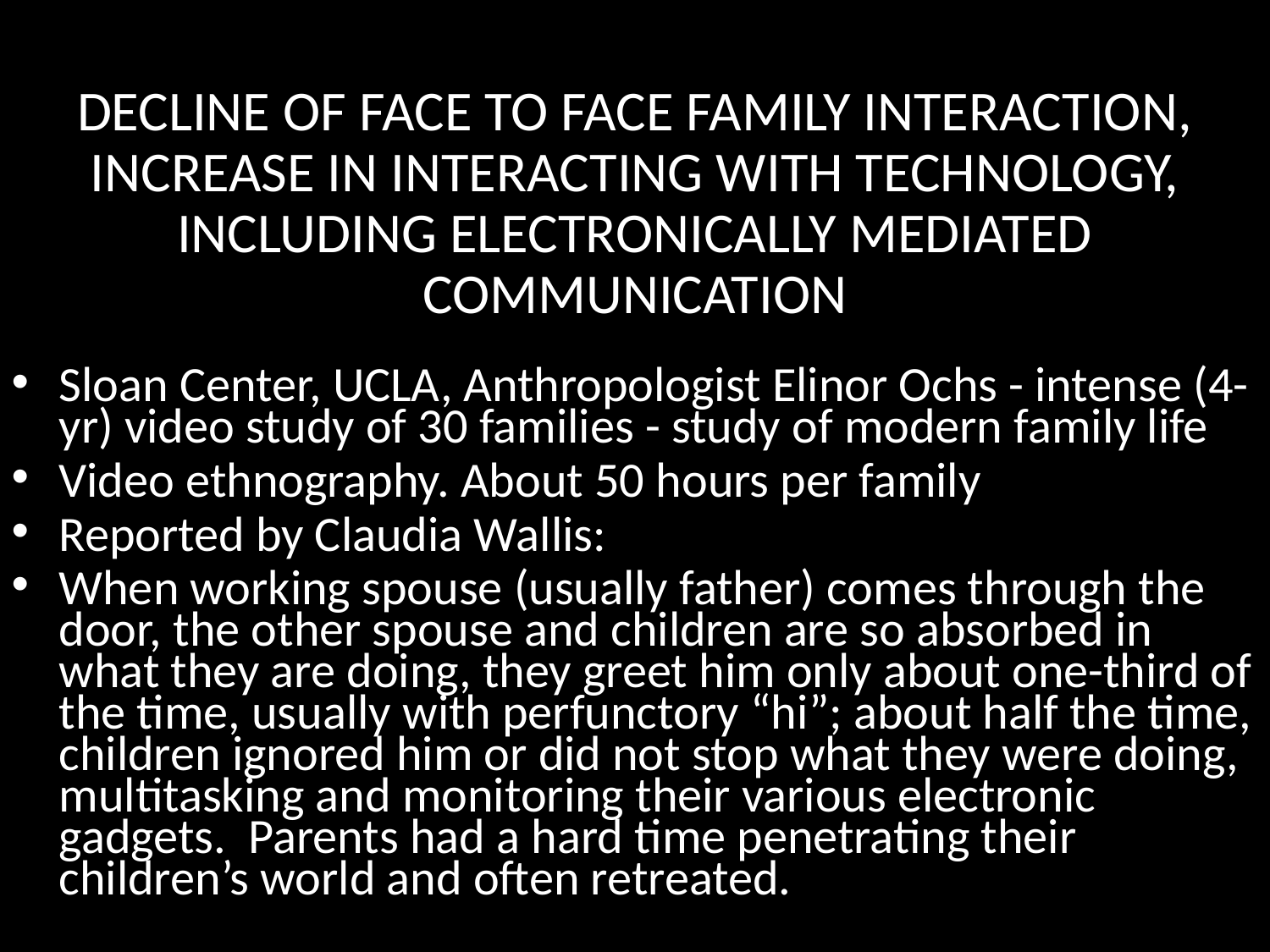

# DECLINE OF FACE TO FACE FAMILY INTERACTION, INCREASE IN INTERACTING WITH TECHNOLOGY, INCLUDING ELECTRONICALLY MEDIATED COMMUNICATION

Sloan Center, UCLA, Anthropologist Elinor Ochs - intense (4-yr) video study of 30 families - study of modern family life
Video ethnography. About 50 hours per family
Reported by Claudia Wallis:
When working spouse (usually father) comes through the door, the other spouse and children are so absorbed in what they are doing, they greet him only about one-third of the time, usually with perfunctory “hi”; about half the time, children ignored him or did not stop what they were doing, multitasking and monitoring their various electronic gadgets.  Parents had a hard time penetrating their children’s world and often retreated.